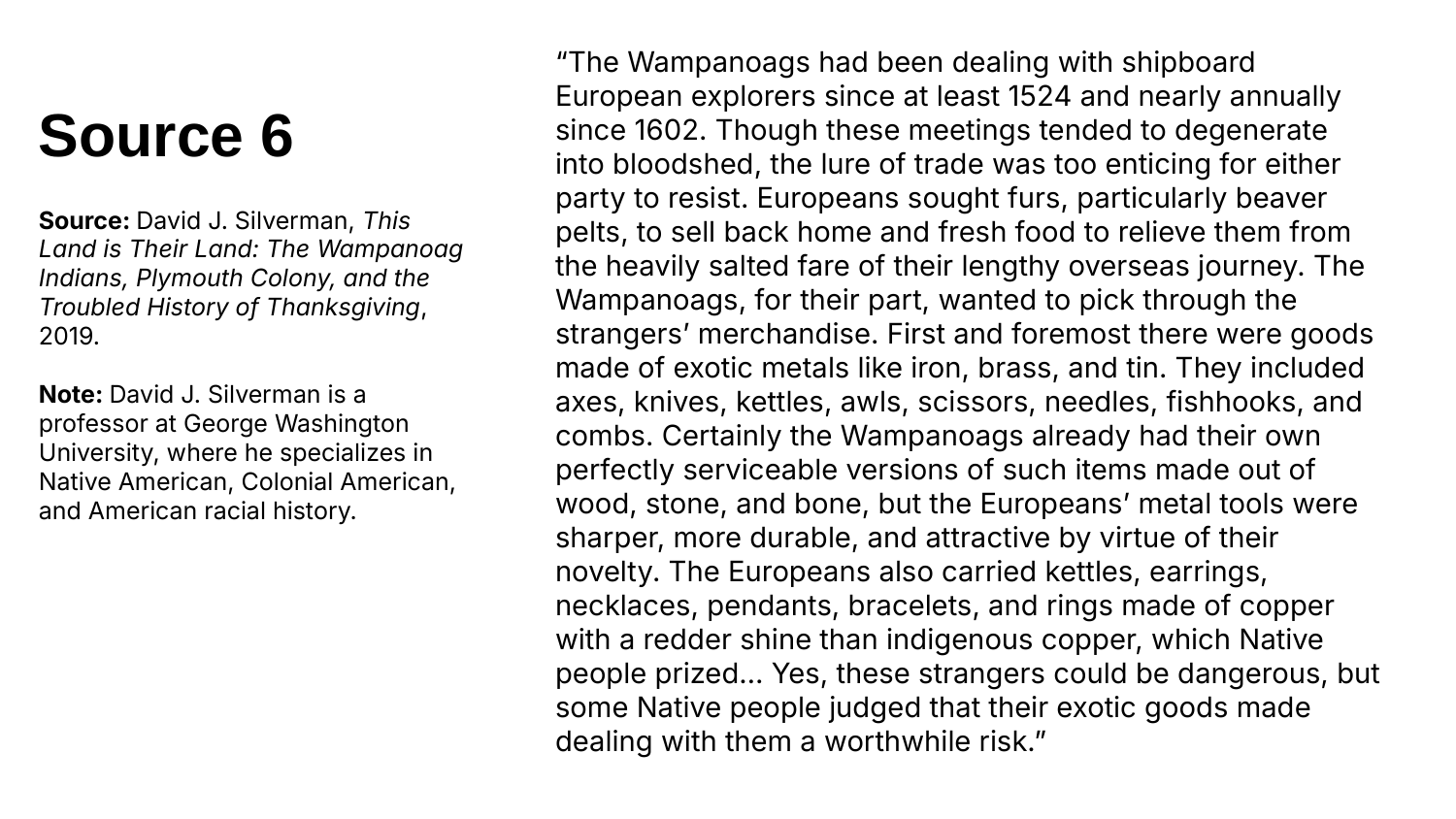

“The Wampanoags had been dealing with shipboard European explorers since at least 1524 and nearly annually since 1602. Though these meetings tended to degenerate into bloodshed, the lure of trade was too enticing for either party to resist. Europeans sought furs, particularly beaver pelts, to sell back home and fresh food to relieve them from the heavily salted fare of their lengthy overseas journey. The Wampanoags, for their part, wanted to pick through the strangers’ merchandise. First and foremost there were goods made of exotic metals like iron, brass, and tin. They included axes, knives, kettles, awls, scissors, needles, fishhooks, and combs. Certainly the Wampanoags already had their own perfectly serviceable versions of such items made out of wood, stone, and bone, but the Europeans’ metal tools were sharper, more durable, and attractive by virtue of their novelty. The Europeans also carried kettles, earrings, necklaces, pendants, bracelets, and rings made of copper with a redder shine than indigenous copper, which Native people prized… Yes, these strangers could be dangerous, but some Native people judged that their exotic goods made dealing with them a worthwhile risk.”
Source 6

Source: David J. Silverman, This Land is Their Land: The Wampanoag Indians, Plymouth Colony, and the Troubled History of Thanksgiving, 2019.

Note: David J. Silverman is a professor at George Washington University, where he specializes in Native American, Colonial American, and American racial history.